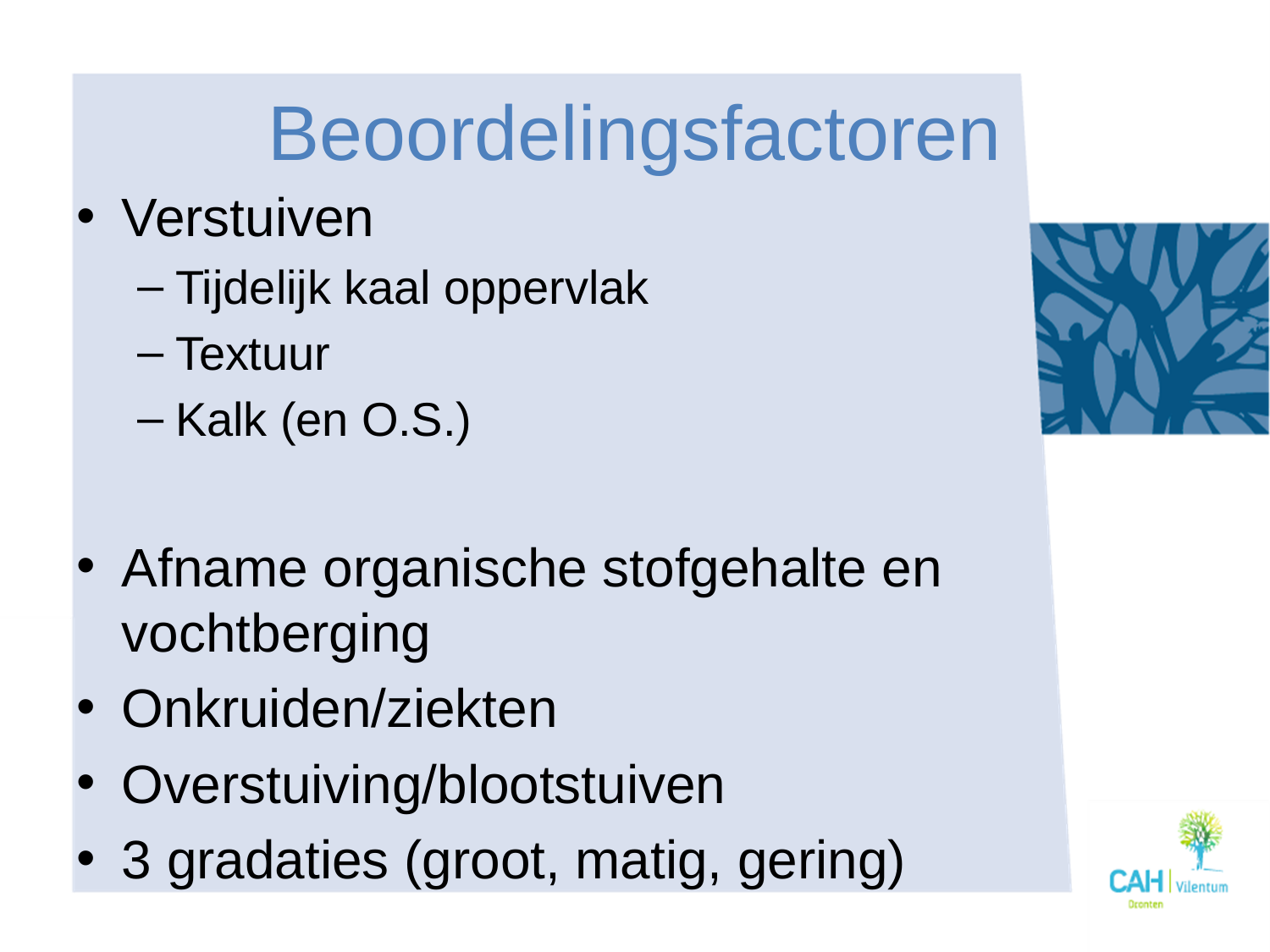

# Beoordelingsfactoren
Verstuiven
Tijdelijk kaal oppervlak
Textuur
Kalk (en O.S.)

Afname organische stofgehalte en vochtberging
Onkruiden/ziekten
Overstuiving/blootstuiven
3 gradaties (groot, matig, gering)